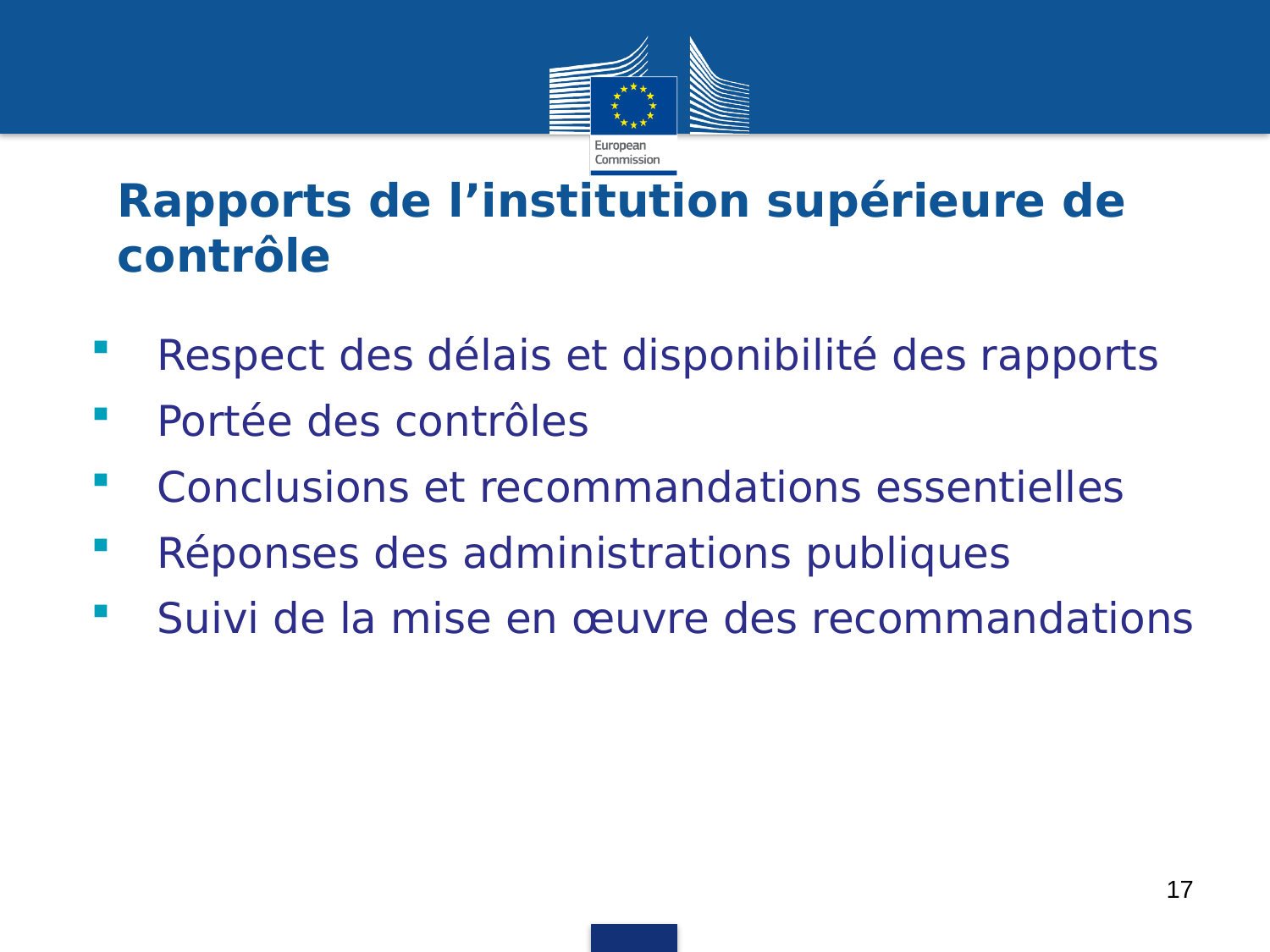

# Rapports de l’institution supérieure de contrôle
Respect des délais et disponibilité des rapports
Portée des contrôles
Conclusions et recommandations essentielles
Réponses des administrations publiques
Suivi de la mise en œuvre des recommandations

17